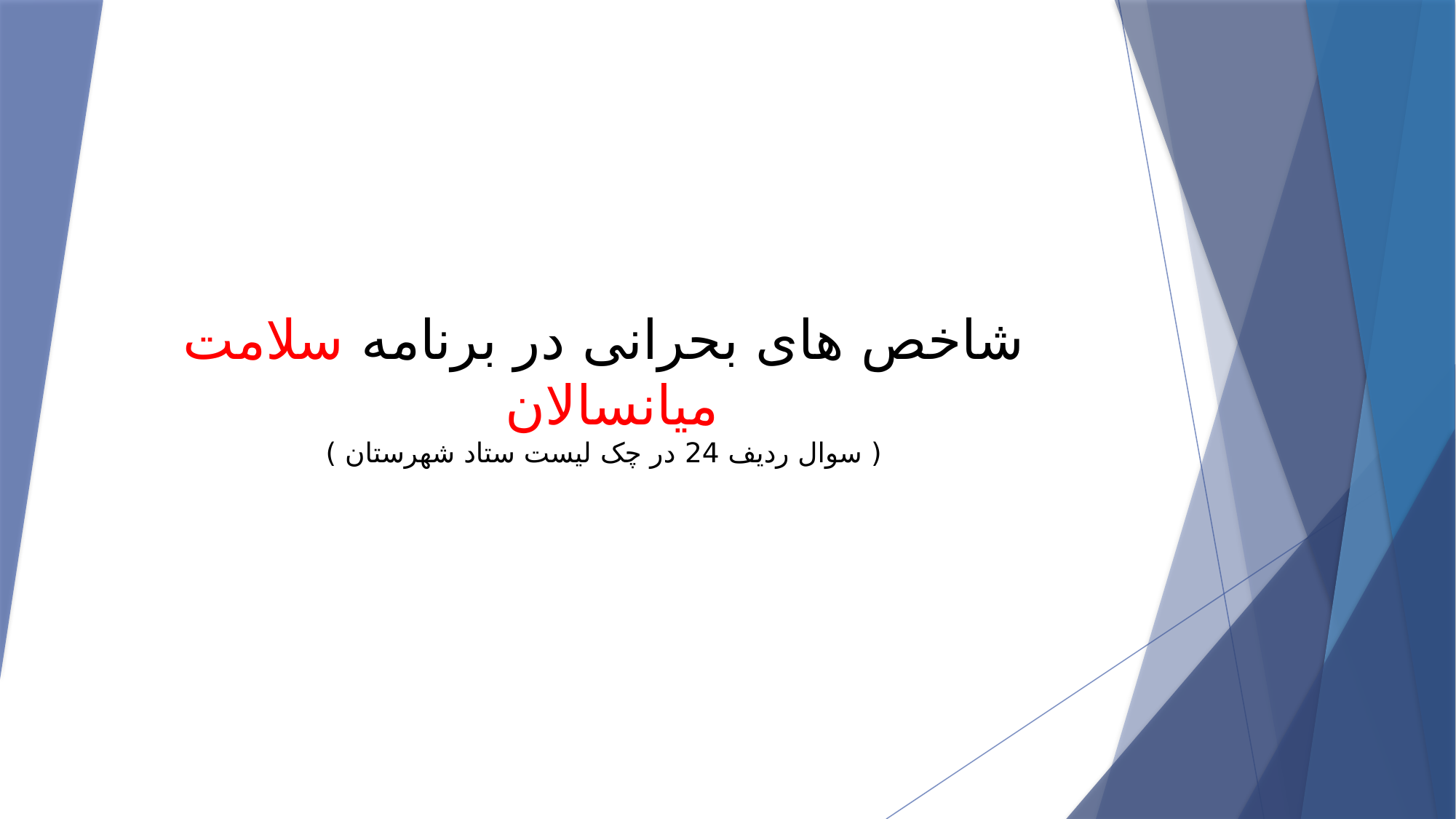

# شاخص های بحرانی در برنامه سلامت میانسالان ( سوال ردیف 24 در چک لیست ستاد شهرستان )